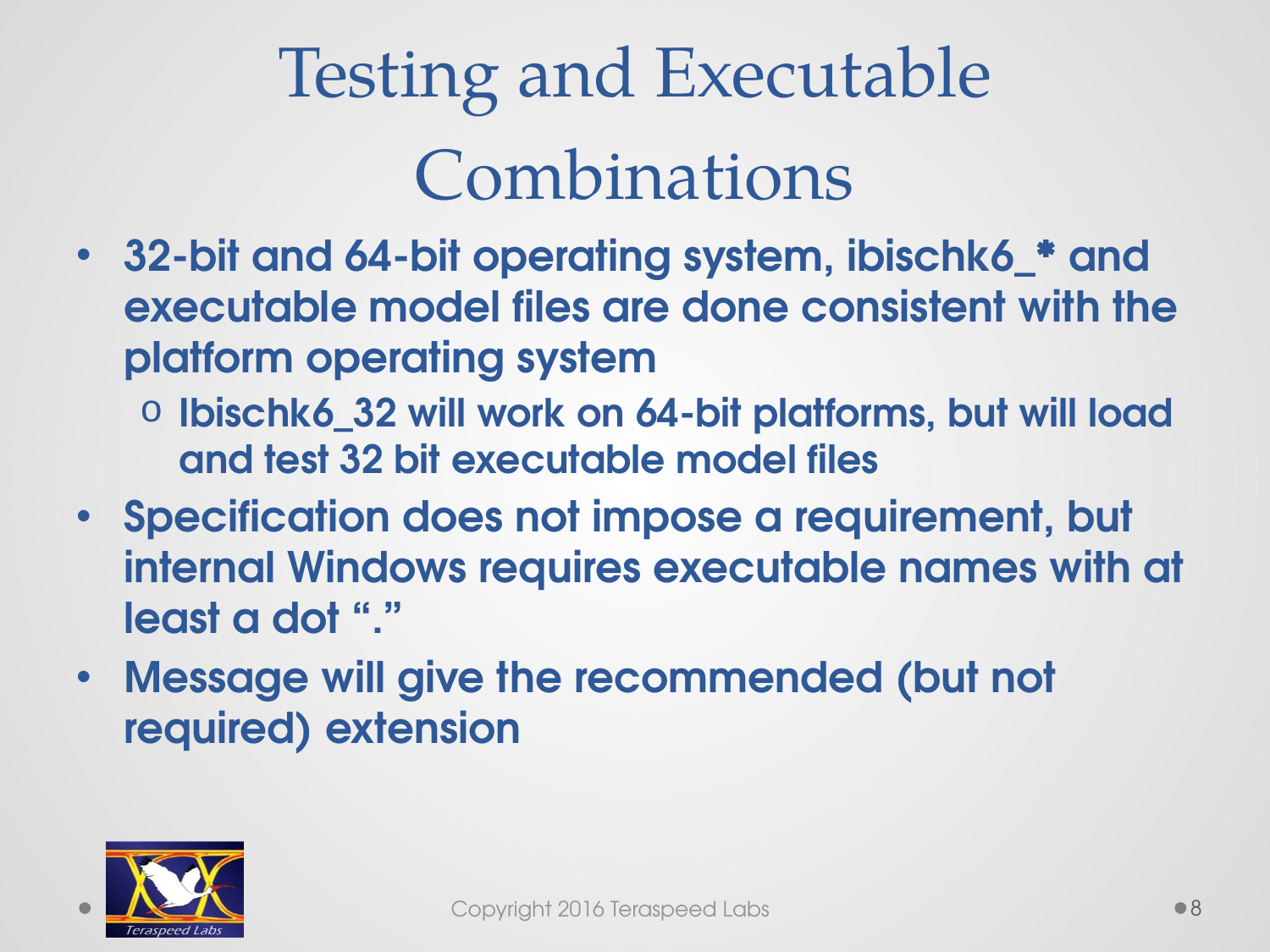

# Testing and Executable Combinations
32-bit and 64-bit operating system, ibischk6_* and executable model files are done consistent with the platform operating system
Ibischk6_32 will work on 64-bit platforms, but will load and test 32 bit executable model files
Specification does not impose a requirement, but internal Windows requires executable names with at least a dot “.”
Message will give the recommended (but not required) extension
8
Copyright 2016 Teraspeed Labs